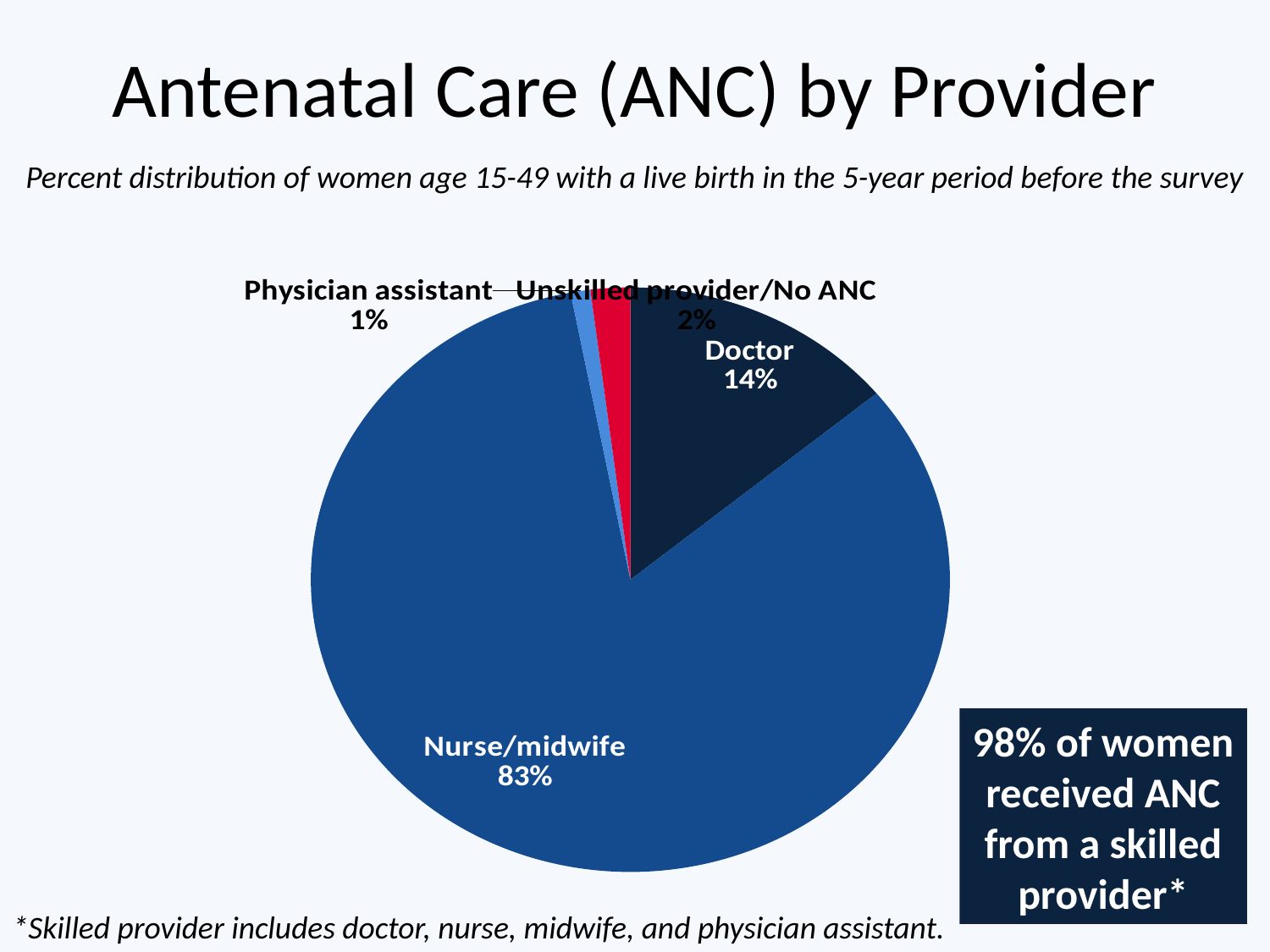

# Antenatal Care (ANC) by Provider
Percent distribution of women age 15-49 with a live birth in the 5-year period before the survey

### Chart

| Category | Series 1 |
|---|---|
| Doctor | 14.0 |
| Nurse/midwife | 83.0 |
| Physician assistant | 1.0 |
| Unskilled provider/No ANC | 2.0 |
98% of women received ANC from a skilled provider*
*Skilled provider includes doctor, nurse, midwife, and physician assistant.